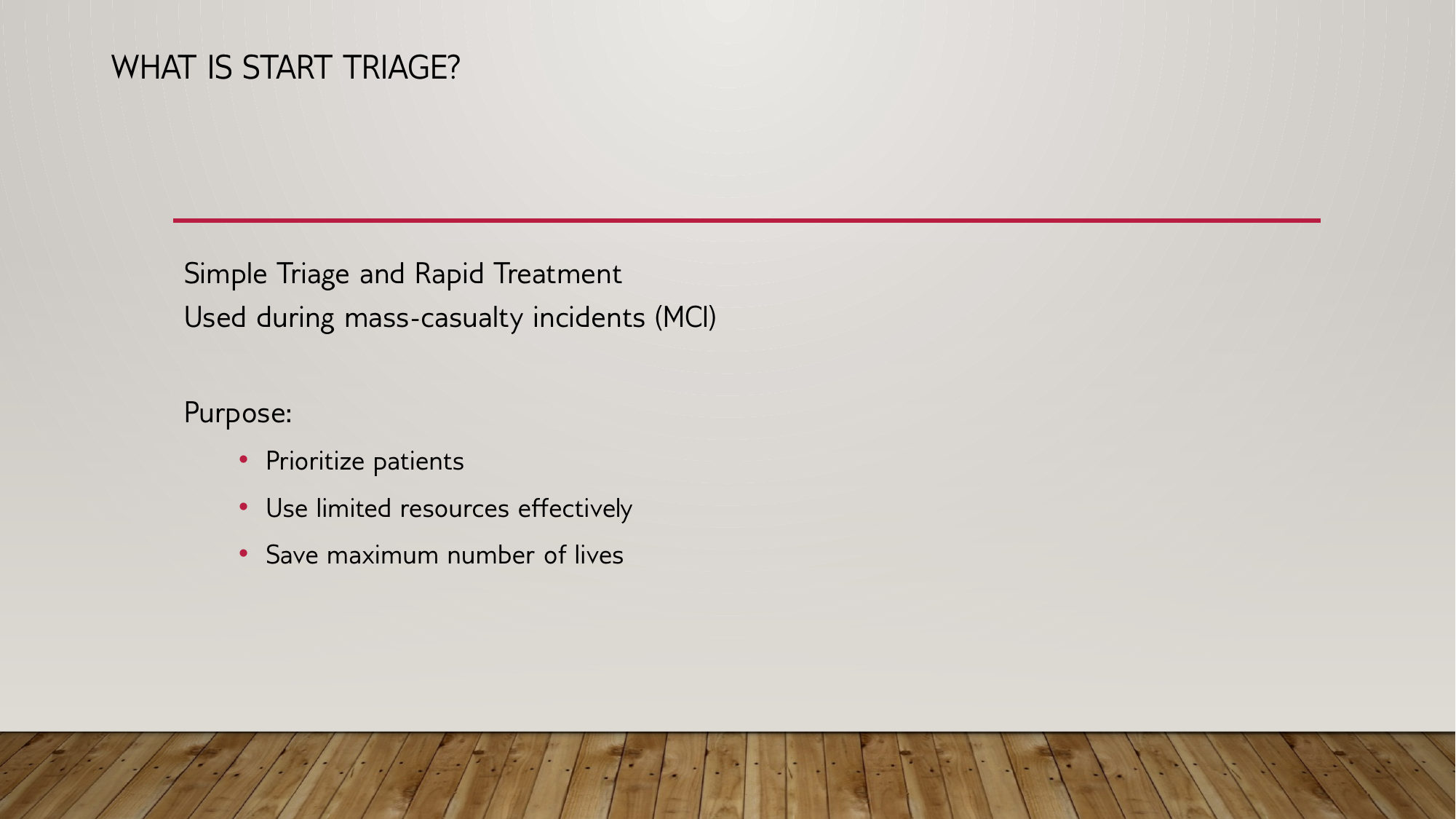

# What is START Triage?
Simple Triage and Rapid Treatment
Used during mass-casualty incidents (MCI)
Purpose:
Prioritize patients
Use limited resources effectively
Save maximum number of lives